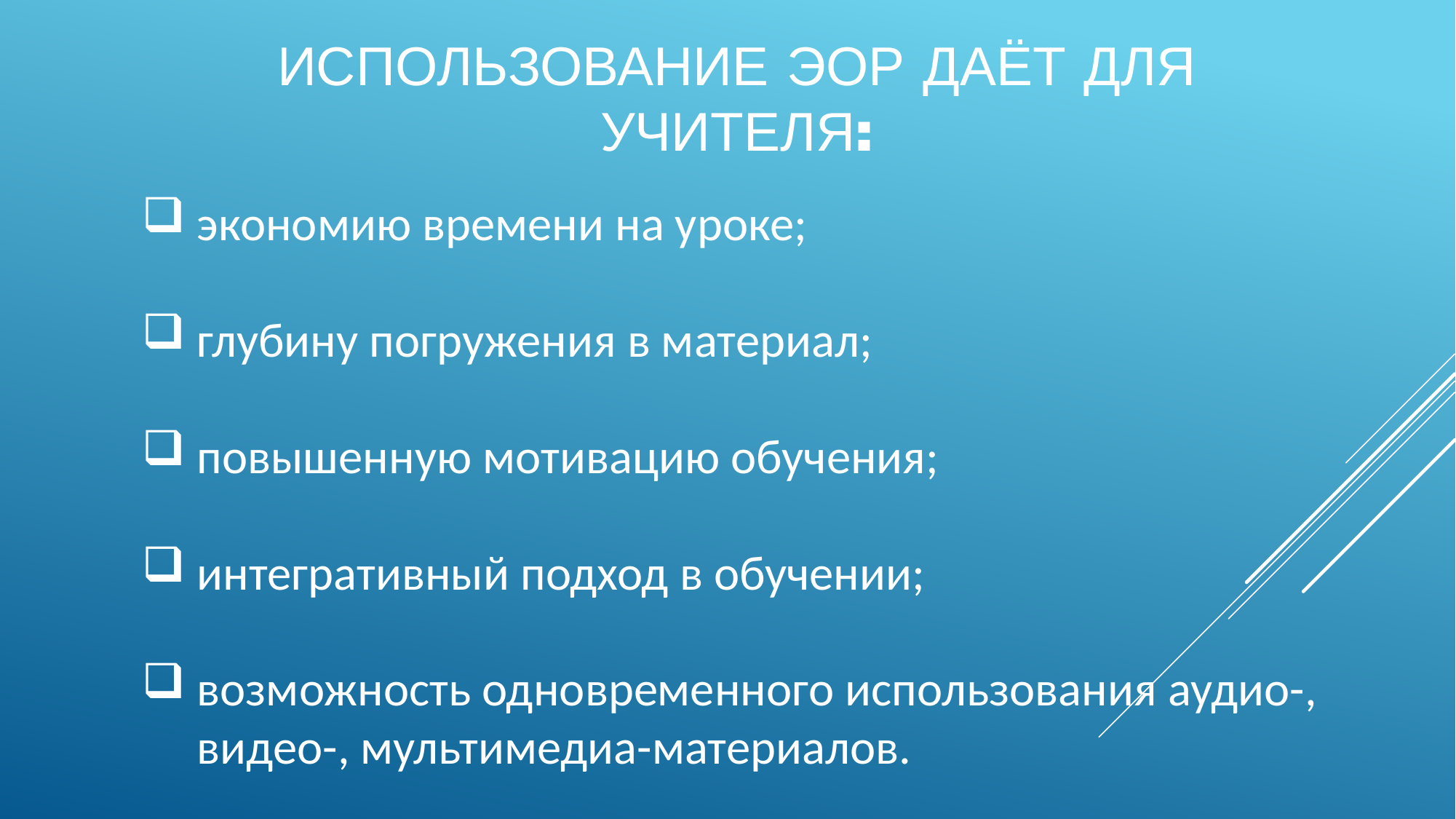

# использование ЭОР даёт для учителя:
экономию времени на уроке;

глубину погружения в материал;

повышенную мотивацию обучения;

интегративный подход в обучении;

возможность одновременного использования аудио-, видео-, мультимедиа-материалов.